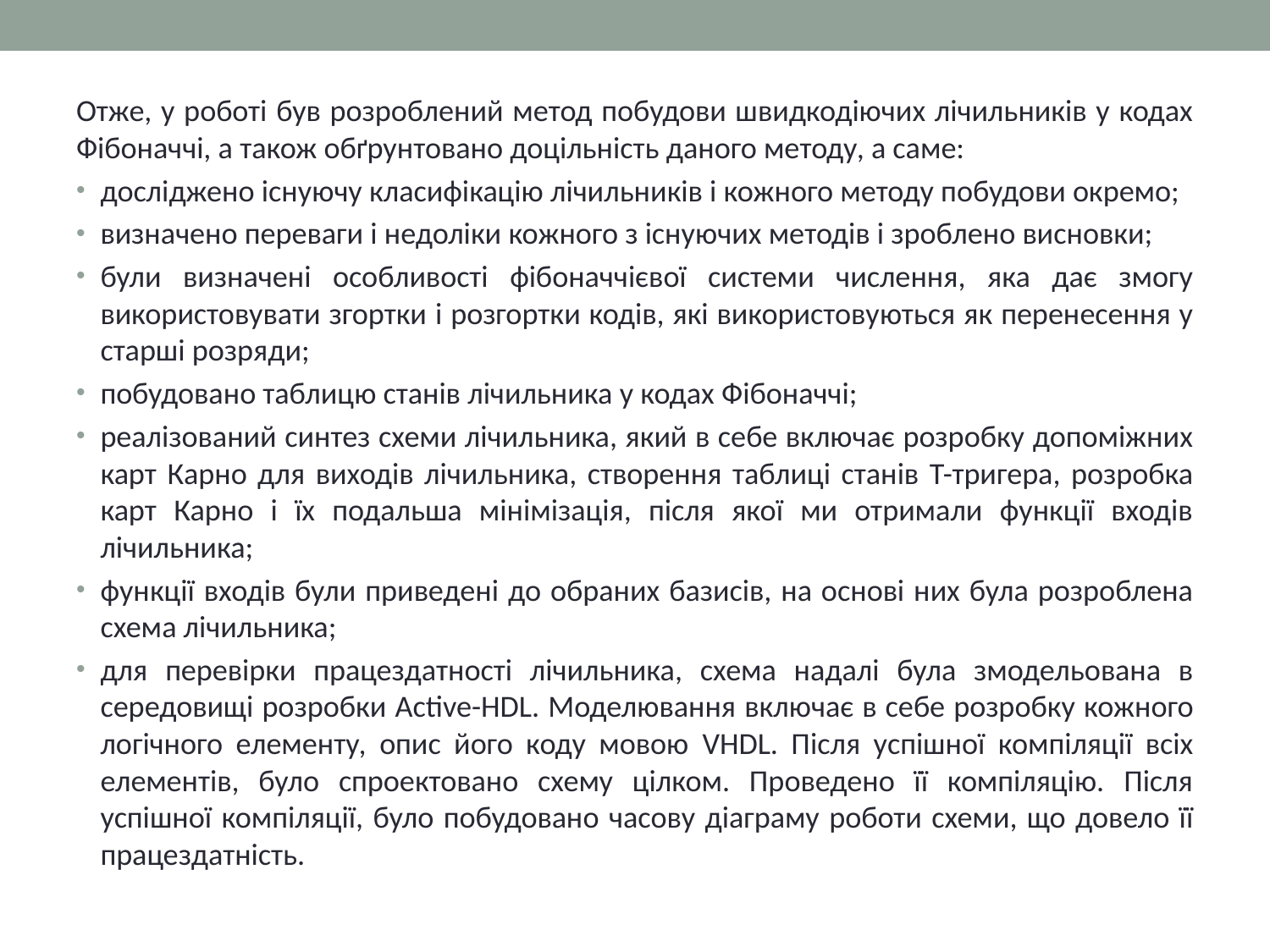

Отже, у роботі був розроблений метод побудови швидкодіючих лічильників у кодах Фібоначчі, а також обґрунтовано доцільність даного методу, а саме:
досліджено існуючу класифікацію лічильників і кожного методу побудови окремо;
визначено переваги і недоліки кожного з існуючих методів і зроблено висновки;
були визначені особливості фібоначчієвої системи числення, яка дає змогу використовувати згортки і розгортки кодів, які використовуються як перенесення у старші розряди;
побудовано таблицю станів лічильника у кодах Фібоначчі;
реалізований синтез схеми лічильника, який в себе включає розробку допоміжних карт Карно для виходів лічильника, створення таблиці станів Т-тригера, розробка карт Карно і їх подальша мінімізація, після якої ми отримали функції входів лічильника;
функції входів були приведені до обраних базисів, на основі них була розроблена схема лічильника;
для перевірки працездатності лічильника, схема надалі була змодельована в середовищі розробки Active-HDL. Моделювання включає в себе розробку кожного логічного елементу, опис його коду мовою VHDL. Після успішної компіляції всіх елементів, було спроектовано схему цілком. Проведено її компіляцію. Після успішної компіляції, було побудовано часову діаграму роботи схеми, що довело її працездатність.